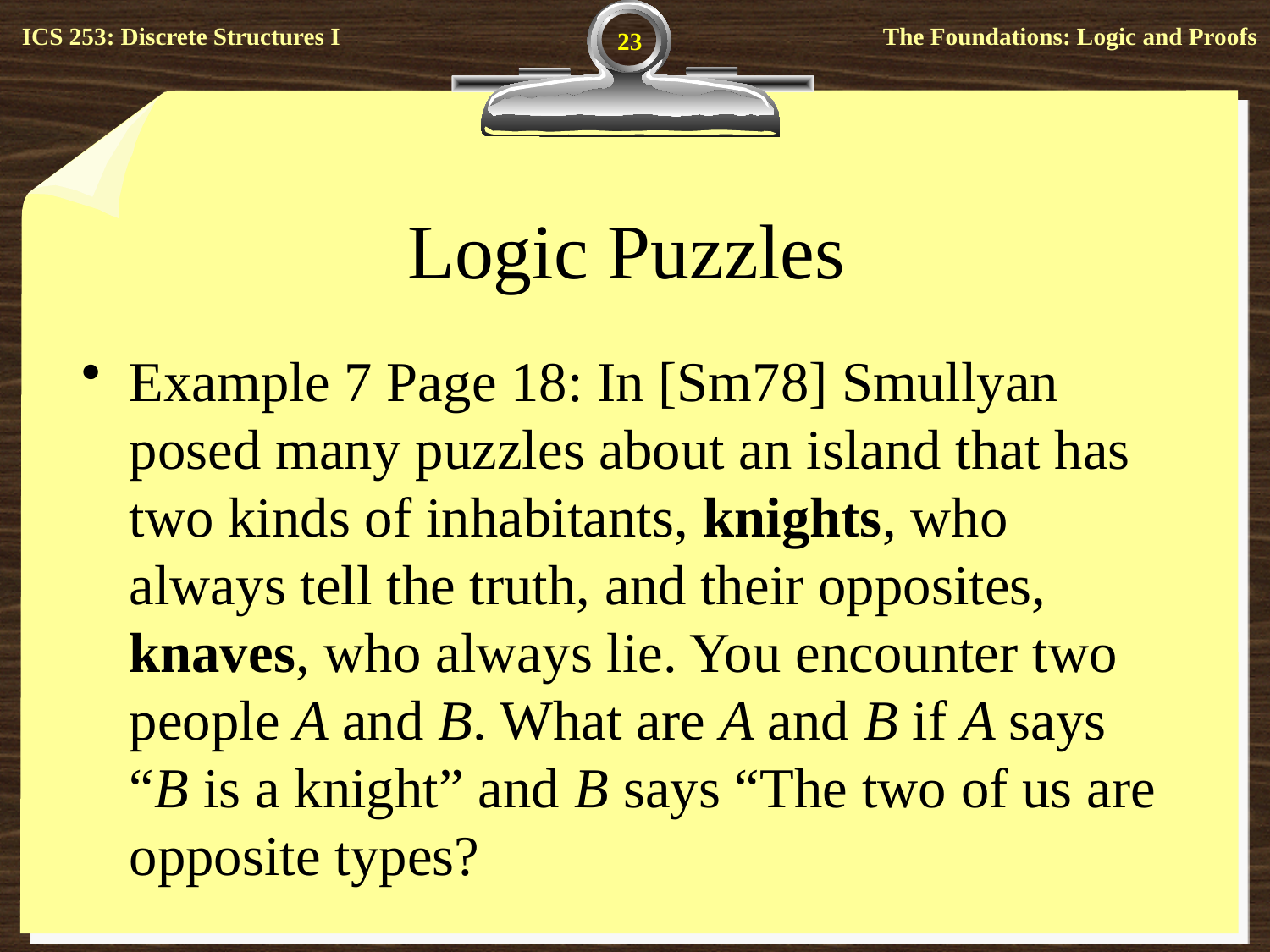

23
# Logic Puzzles
Example 7 Page 18: In [Sm78] Smullyan posed many puzzles about an island that has two kinds of inhabitants, knights, who always tell the truth, and their opposites, knaves, who always lie. You encounter two people A and B. What are A and B if A says “B is a knight” and B says “The two of us are opposite types?